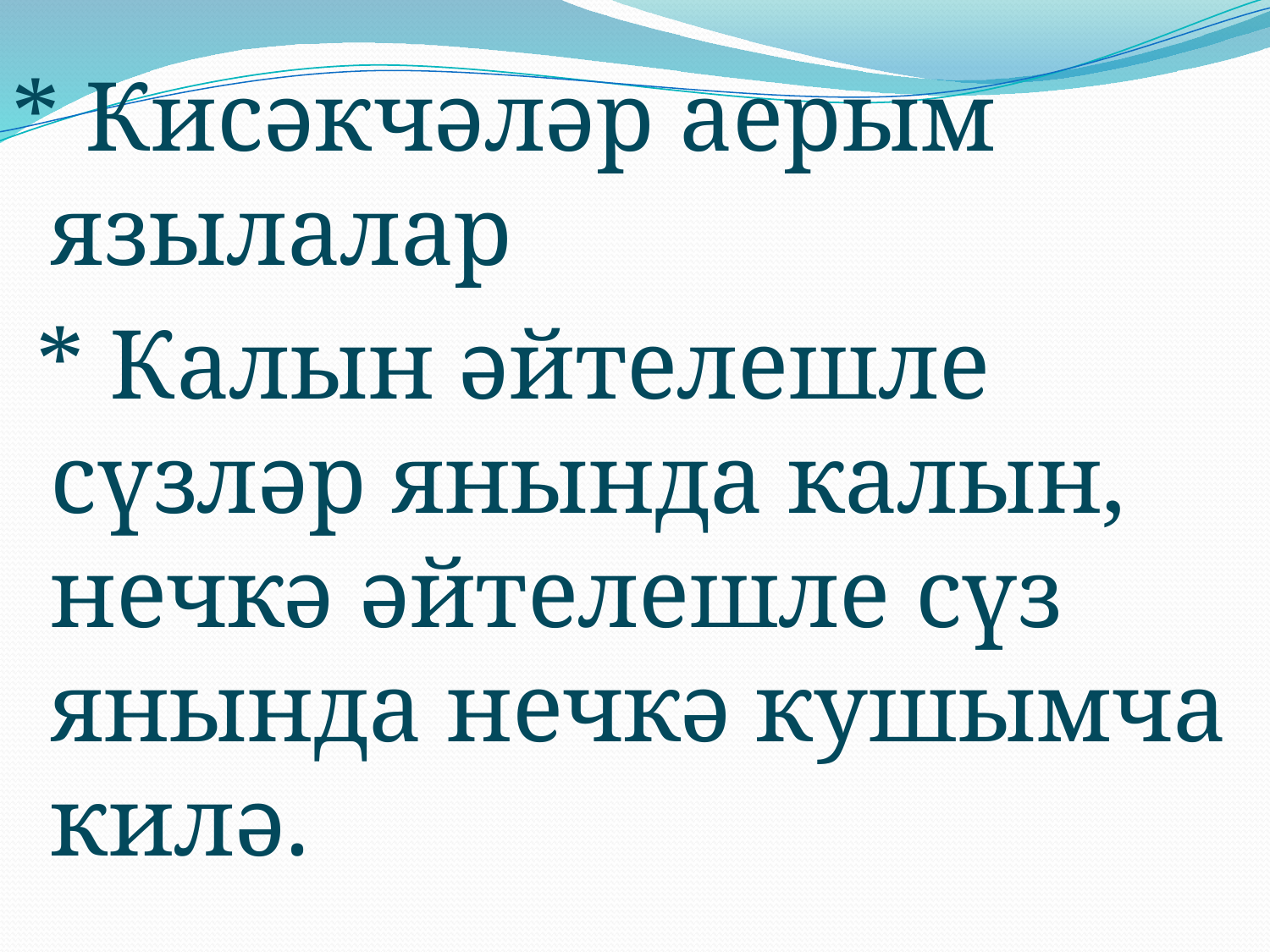

#
* Кисәкчәләр аерым язылалар
 * Калын әйтелешле сүзләр янында калын, нечкә әйтелешле сүз янында нечкә кушымча килә.